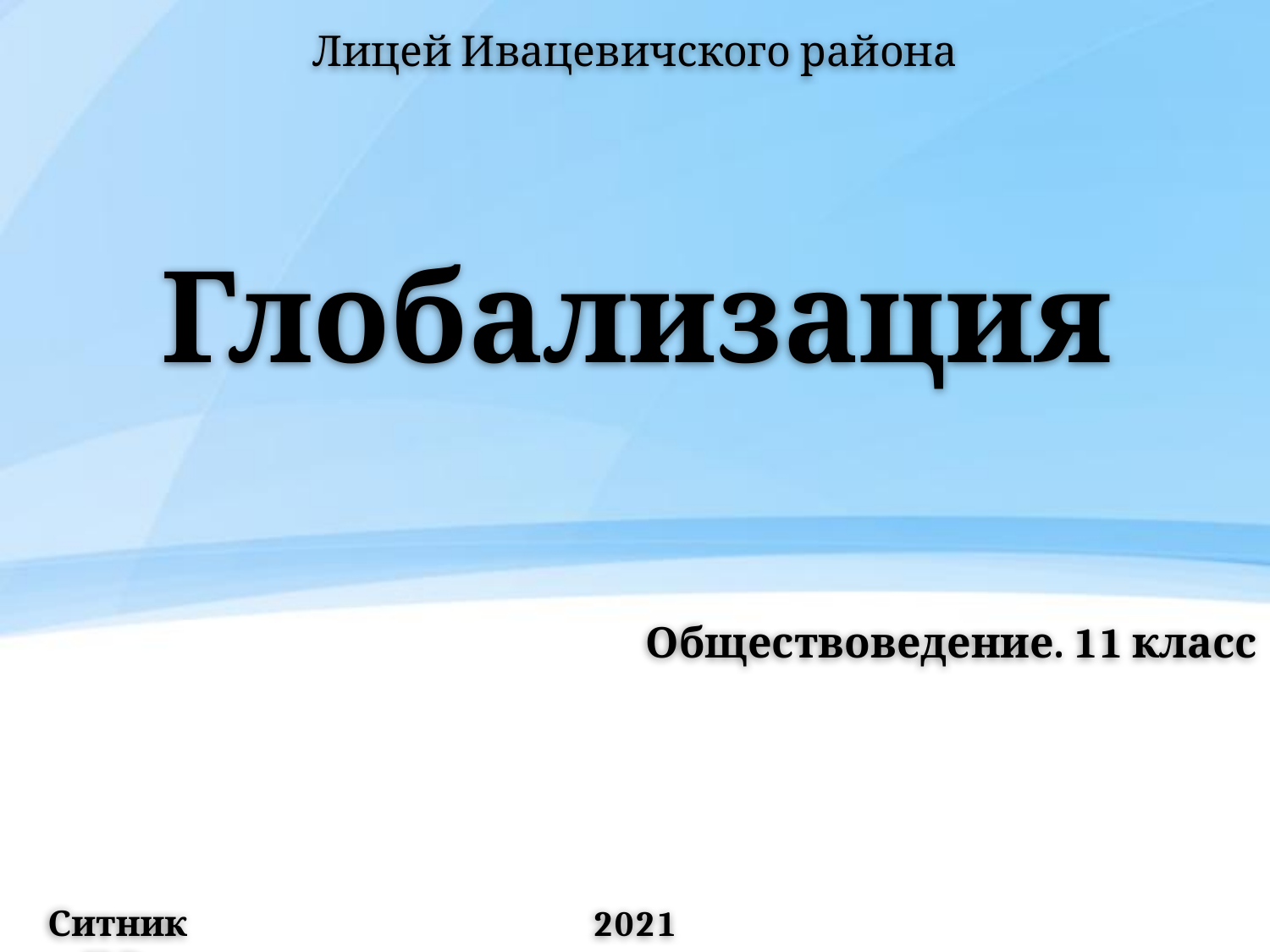

Лицей Ивацевичского района
# Глобализация
Обществоведение. 11 класс
Ситник П.В.
2021